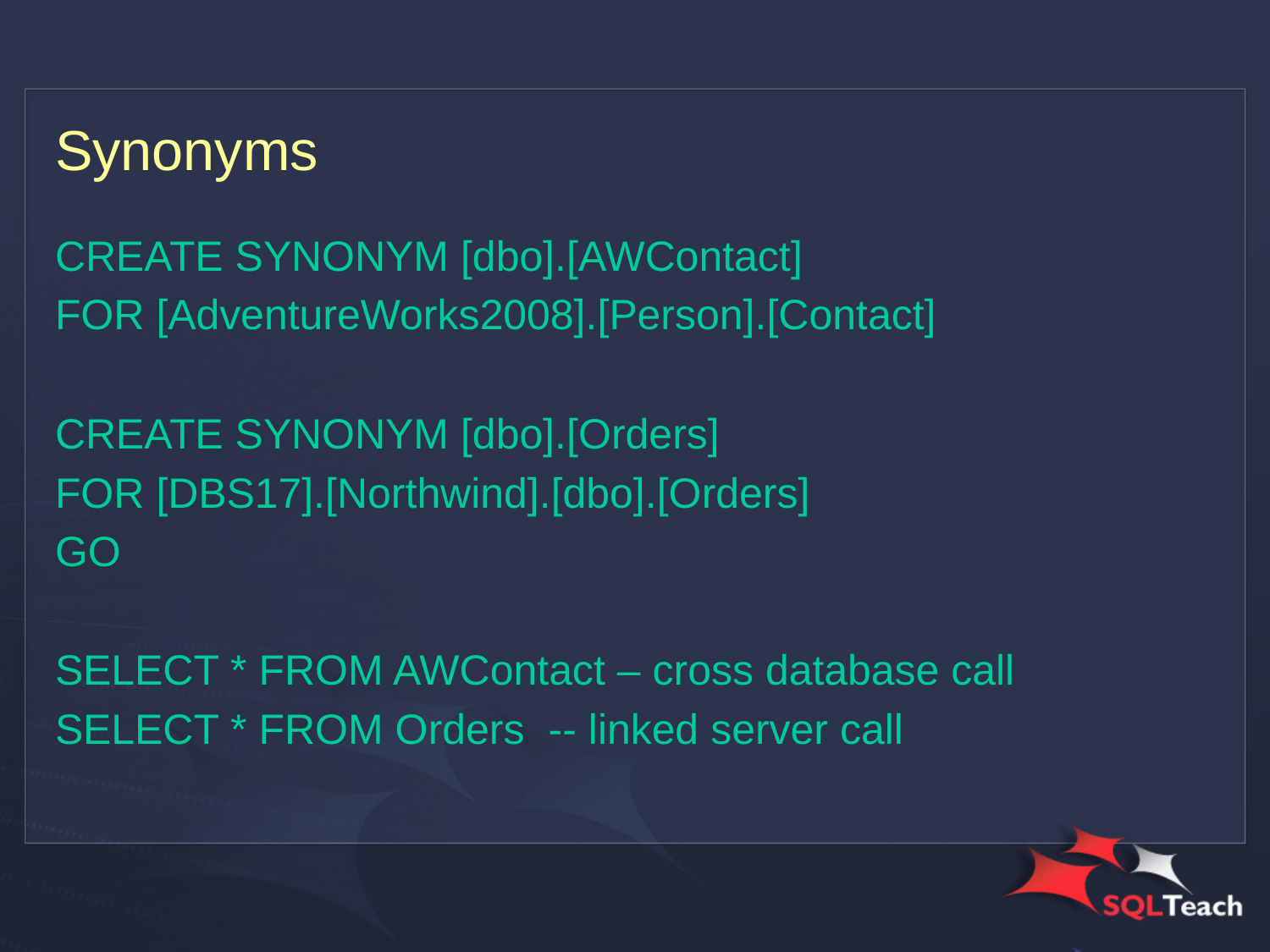

# Synonyms
CREATE SYNONYM [dbo].[AWContact]
FOR [AdventureWorks2008].[Person].[Contact]

CREATE SYNONYM [dbo].[Orders]
FOR [DBS17].[Northwind].[dbo].[Orders]
GO

SELECT * FROM AWContact – cross database call
SELECT * FROM Orders  -- linked server call